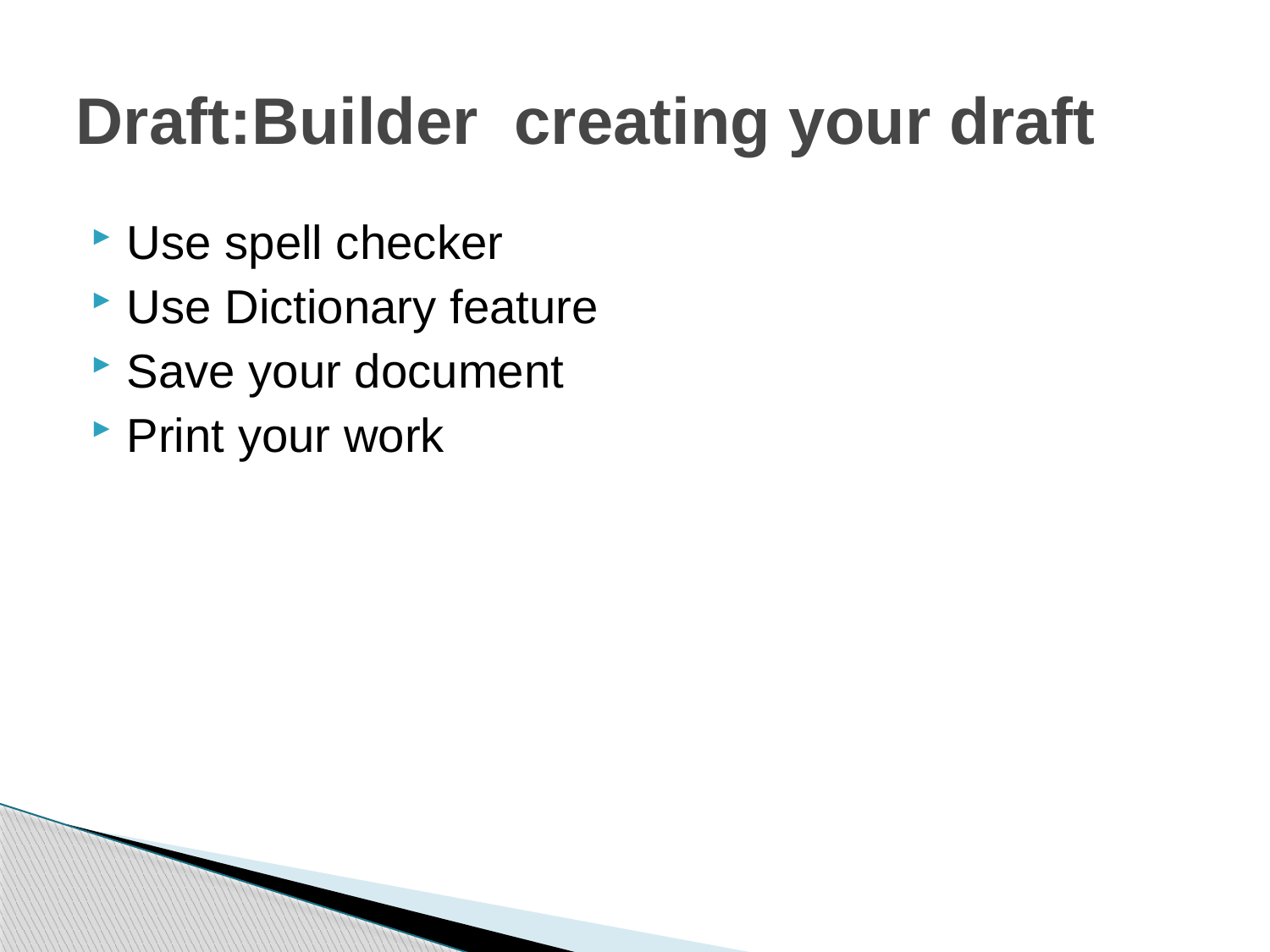

# Draft:Builder  creating your draft
Use spell checker
Use Dictionary feature
Save your document
Print your work